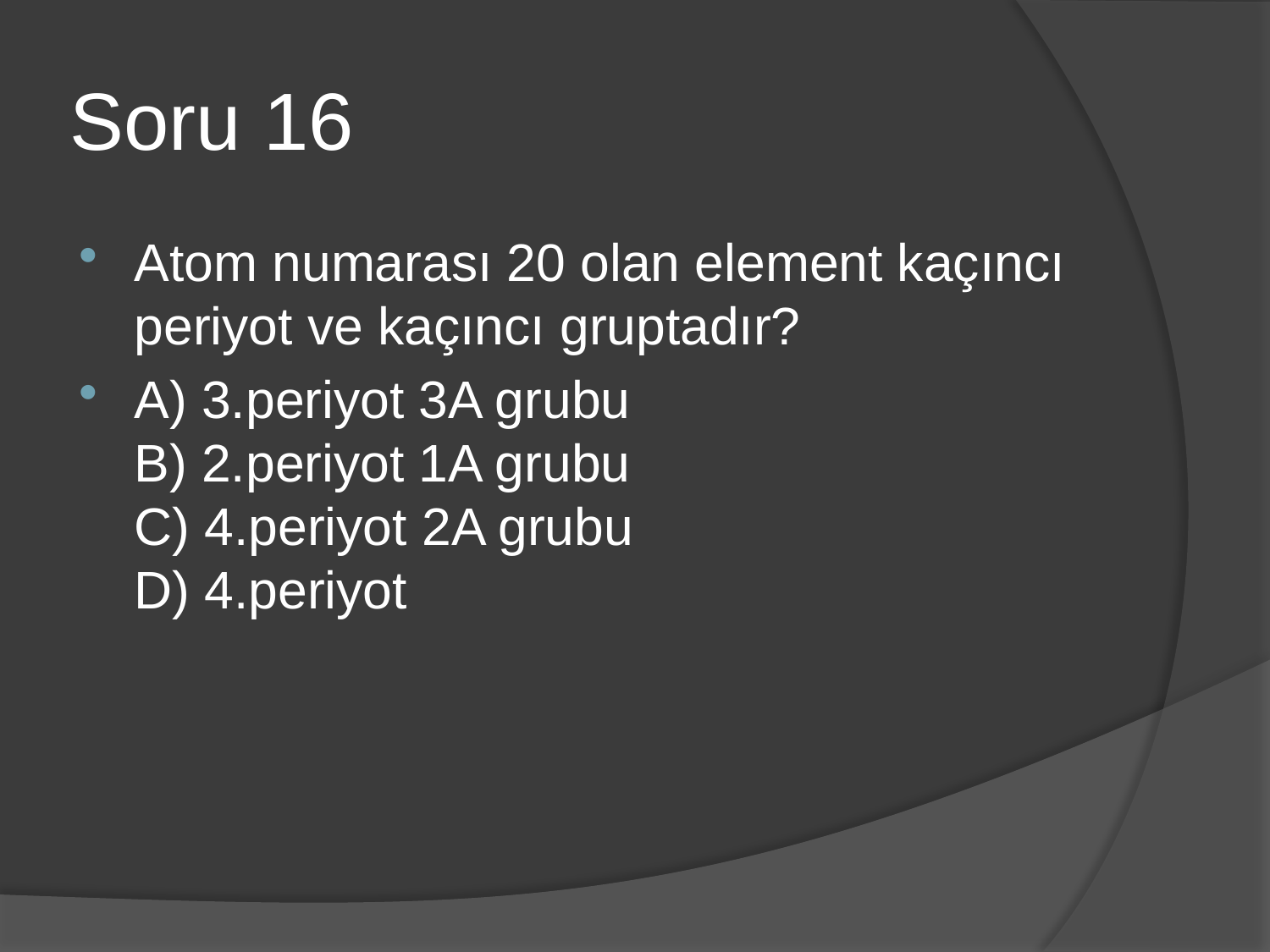

# Soru 16
Atom numarası 20 olan element kaçıncı periyot ve kaçıncı gruptadır?
A) 3.periyot 3A grubu
B) 2.periyot 1A grubu
C) 4.periyot 2A grubu
D) 4.periyot